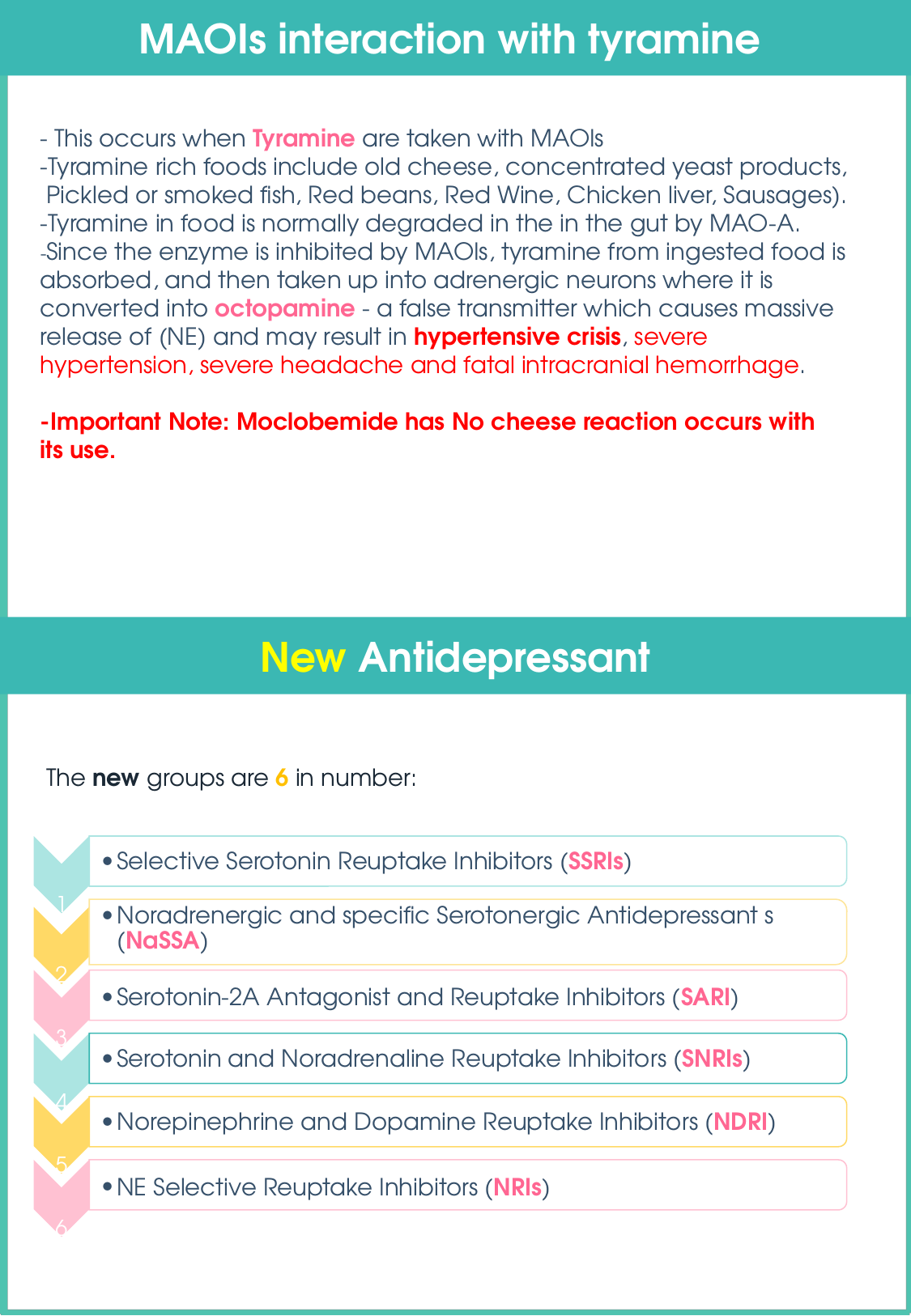

MAOIs interaction with tyramine
- This occurs when Tyramine are taken with MAOIs
-Tyramine rich foods include old cheese, concentrated yeast products,
 Pickled or smoked fish, Red beans, Red Wine, Chicken liver, Sausages).
-Tyramine in food is normally degraded in the in the gut by MAO-A.
-Since the enzyme is inhibited by MAOIs, tyramine from ingested food is absorbed, and then taken up into adrenergic neurons where it is converted into octopamine - a false transmitter which causes massive release of (NE) and may result in hypertensive crisis, severe hypertension, severe headache and fatal intracranial hemorrhage.

-Important Note: Moclobemide has No cheese reaction occurs with
its use.
New Antidepressant

The new groups are 6 in number:

Selective Serotonin Reuptake Inhibitors (SSRIs)
1
Noradrenergic and specific Serotonergic Antidepressant s (NaSSA)

2

Serotonin-2A Antagonist and Reuptake Inhibitors (SARI)

3

Serotonin and Noradrenaline Reuptake Inhibitors (SNRIs)
4

Norepinephrine and Dopamine Reuptake Inhibitors (NDRI)
5

NE Selective Reuptake Inhibitors (NRIs)

6